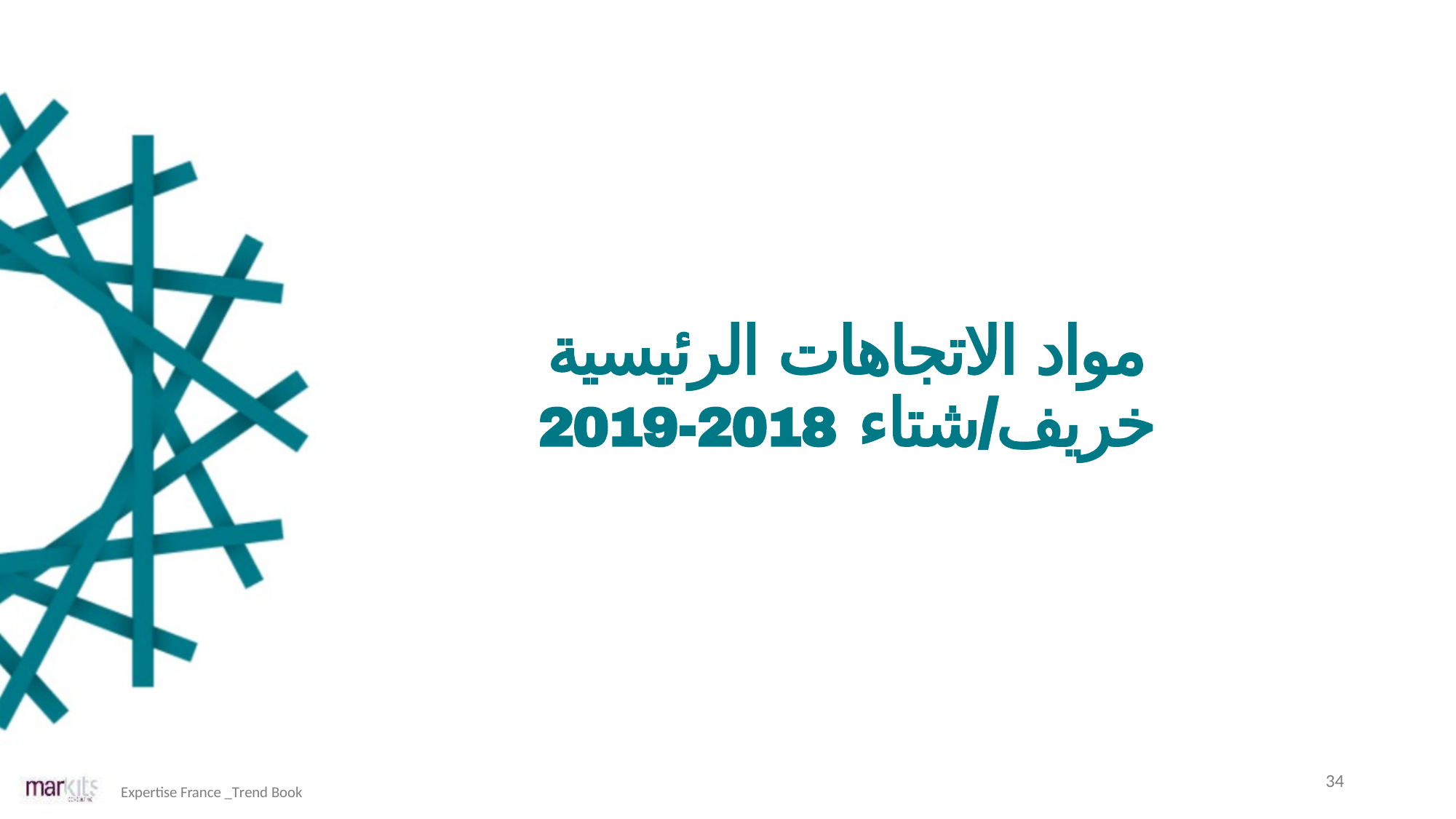

مواد الاتجاهات الرئيسية
خريف/شتاء 2018-2019

34
Expertise France _Trend Book